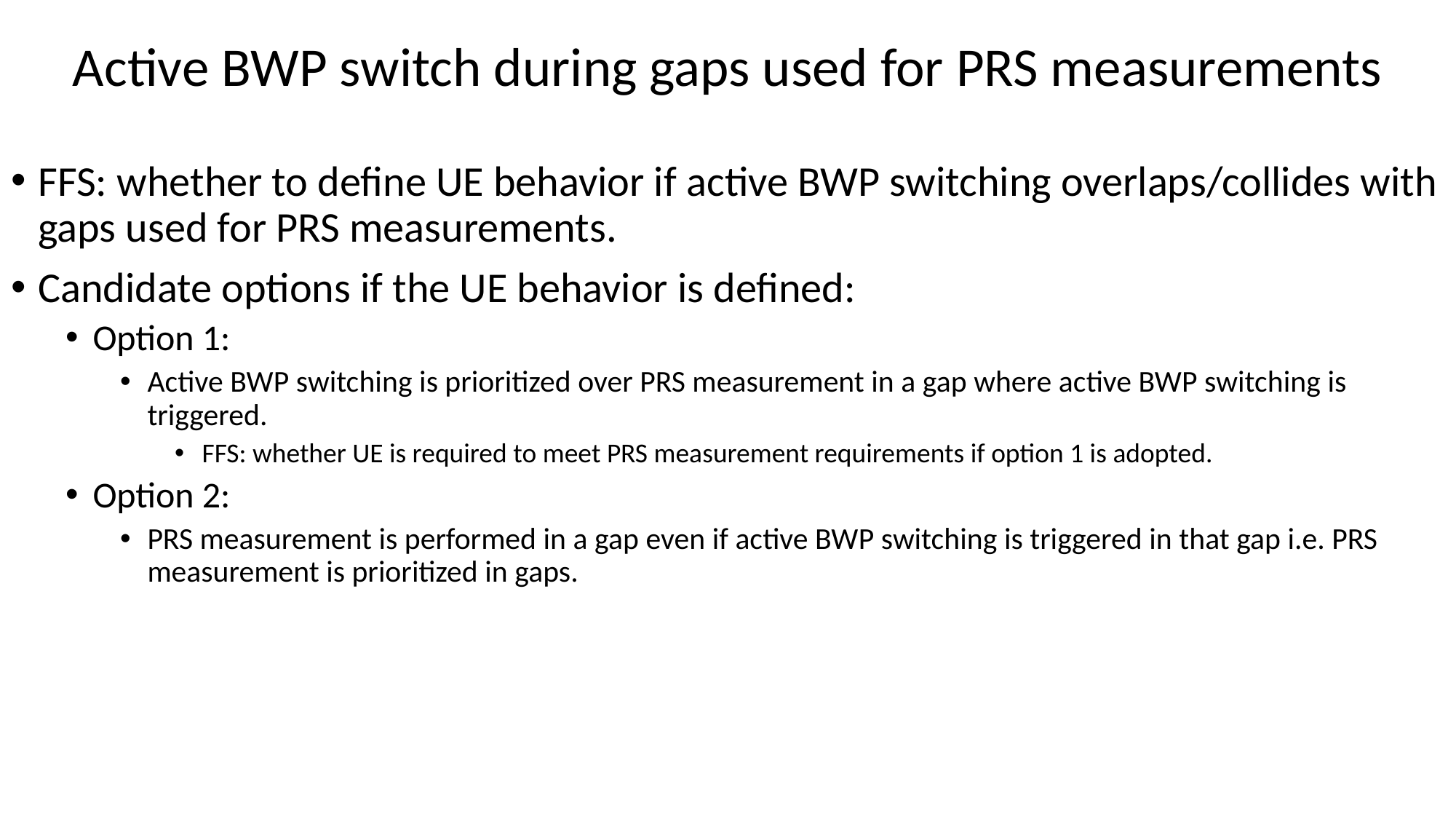

# Active BWP switch during gaps used for PRS measurements
FFS: whether to define UE behavior if active BWP switching overlaps/collides with gaps used for PRS measurements.
Candidate options if the UE behavior is defined:
Option 1:
Active BWP switching is prioritized over PRS measurement in a gap where active BWP switching is triggered.
FFS: whether UE is required to meet PRS measurement requirements if option 1 is adopted.
Option 2:
PRS measurement is performed in a gap even if active BWP switching is triggered in that gap i.e. PRS measurement is prioritized in gaps.